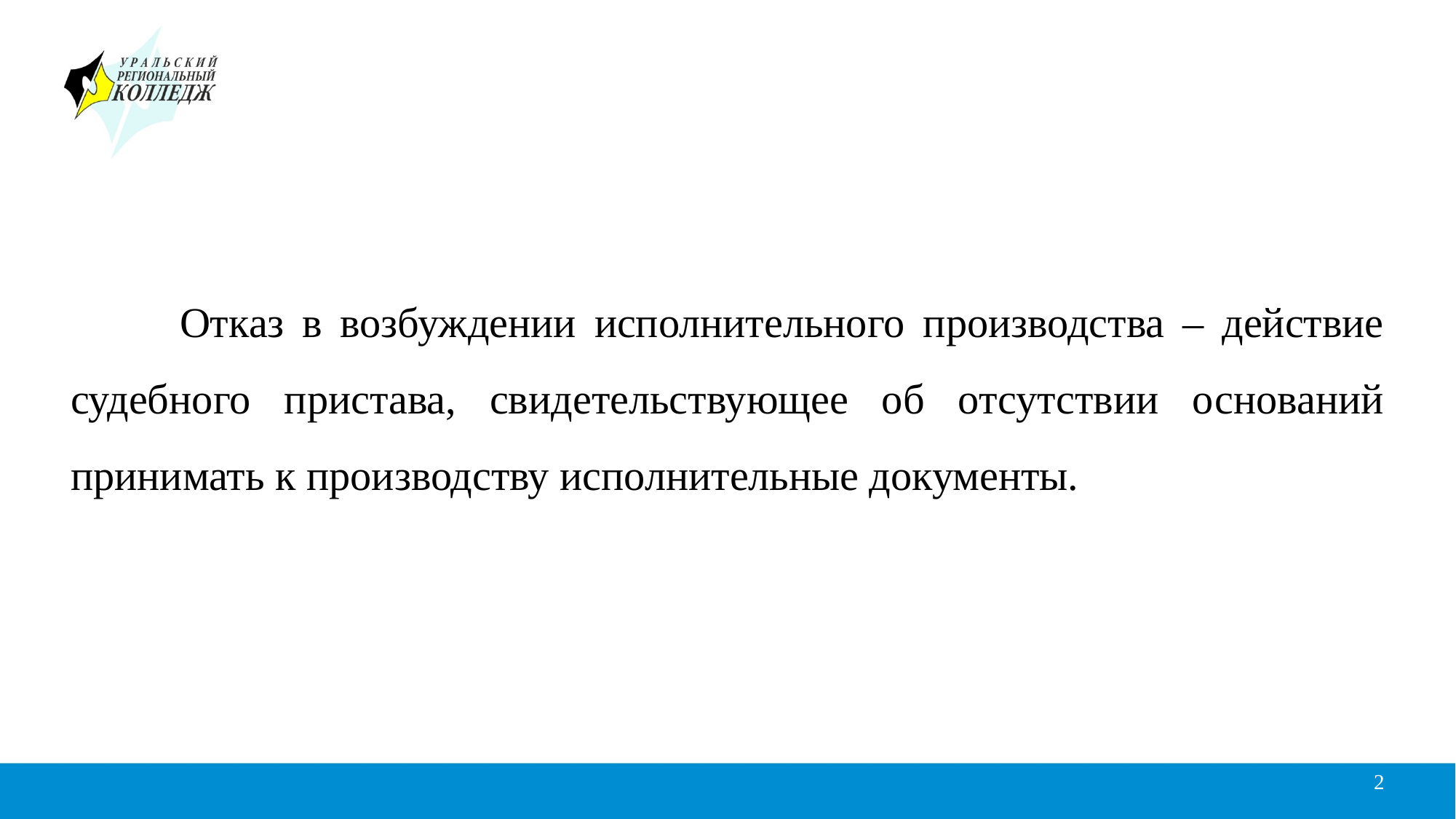

Отказ в возбуждении исполнительного производства – действие судебного пристава, свидетельствующее об отсутствии оснований принимать к производству исполнительные документы.

2